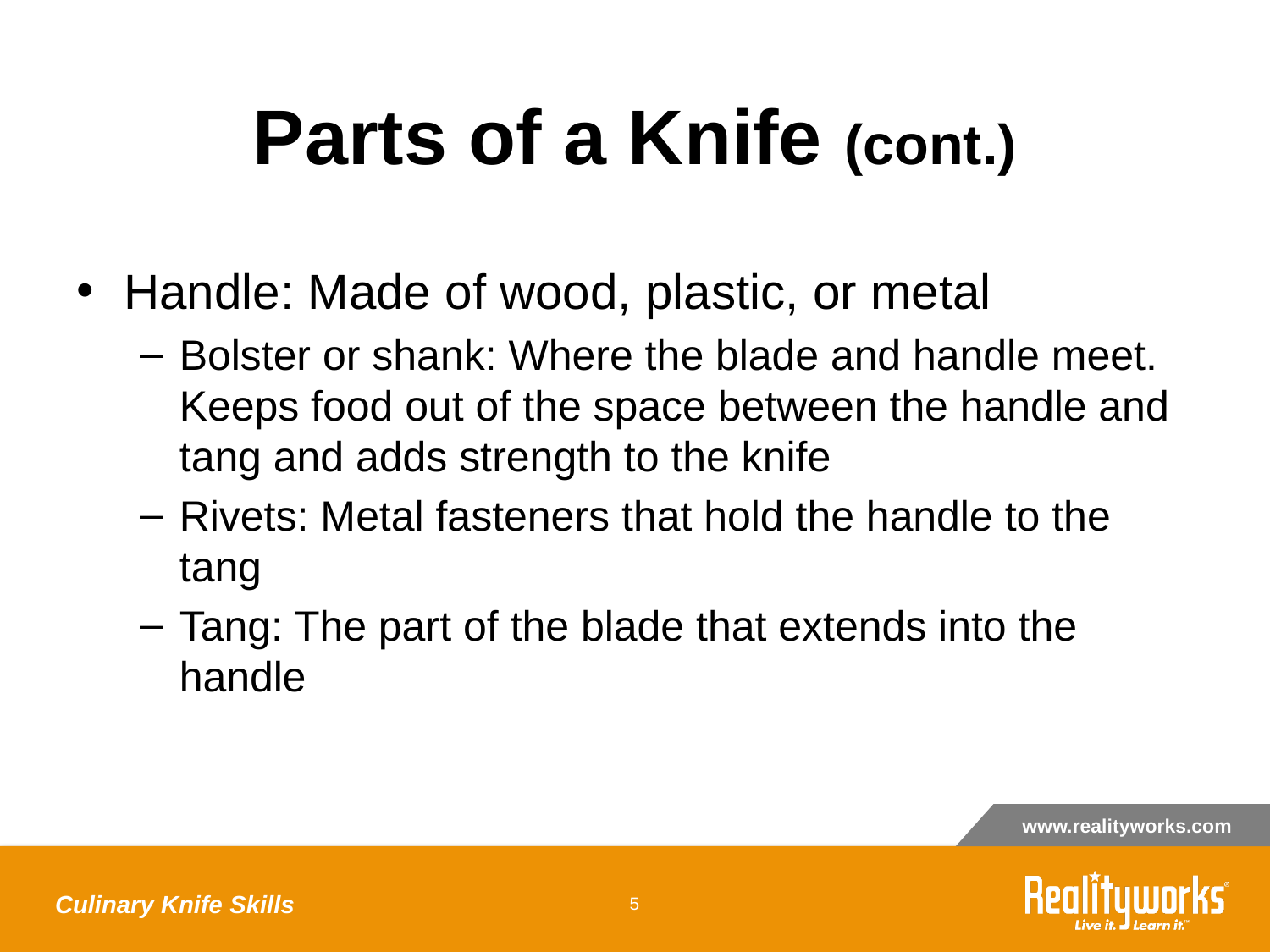

# Parts of a Knife (cont.)
Handle: Made of wood, plastic, or metal
Bolster or shank: Where the blade and handle meet. Keeps food out of the space between the handle and tang and adds strength to the knife
Rivets: Metal fasteners that hold the handle to the tang
Tang: The part of the blade that extends into the handle

Culinary Knife Skills
5